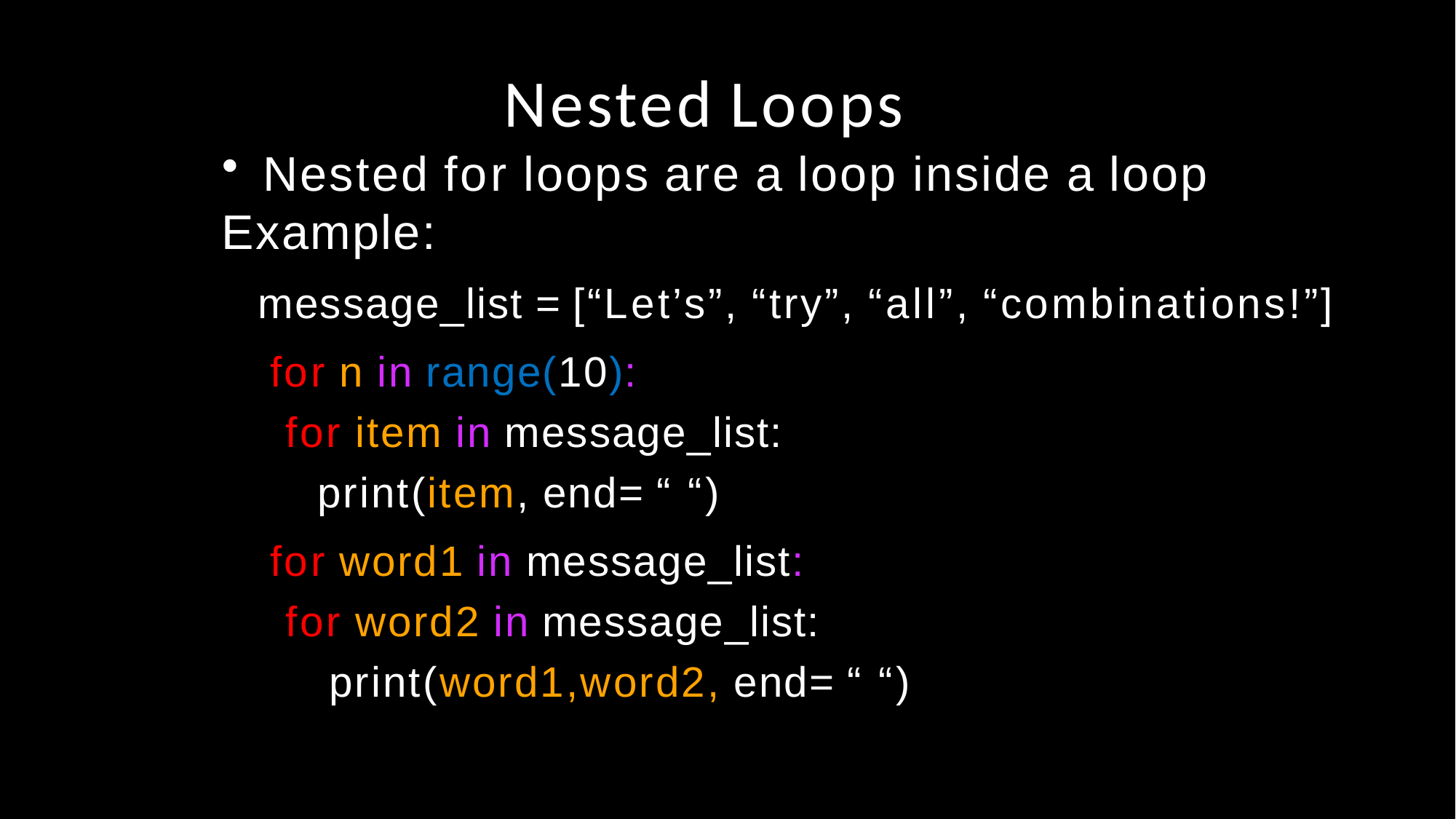

# Nested Loops
Nested for loops are a loop inside a loop
Example:
message_list = [“Let’s”, “try”, “all”, “combinations!”]
 for n in range(10):
for item in message_list:
	print(item, end= “ “)
 for word1 in message_list:
for word2 in message_list:
	 print(word1,word2, end= “ “)